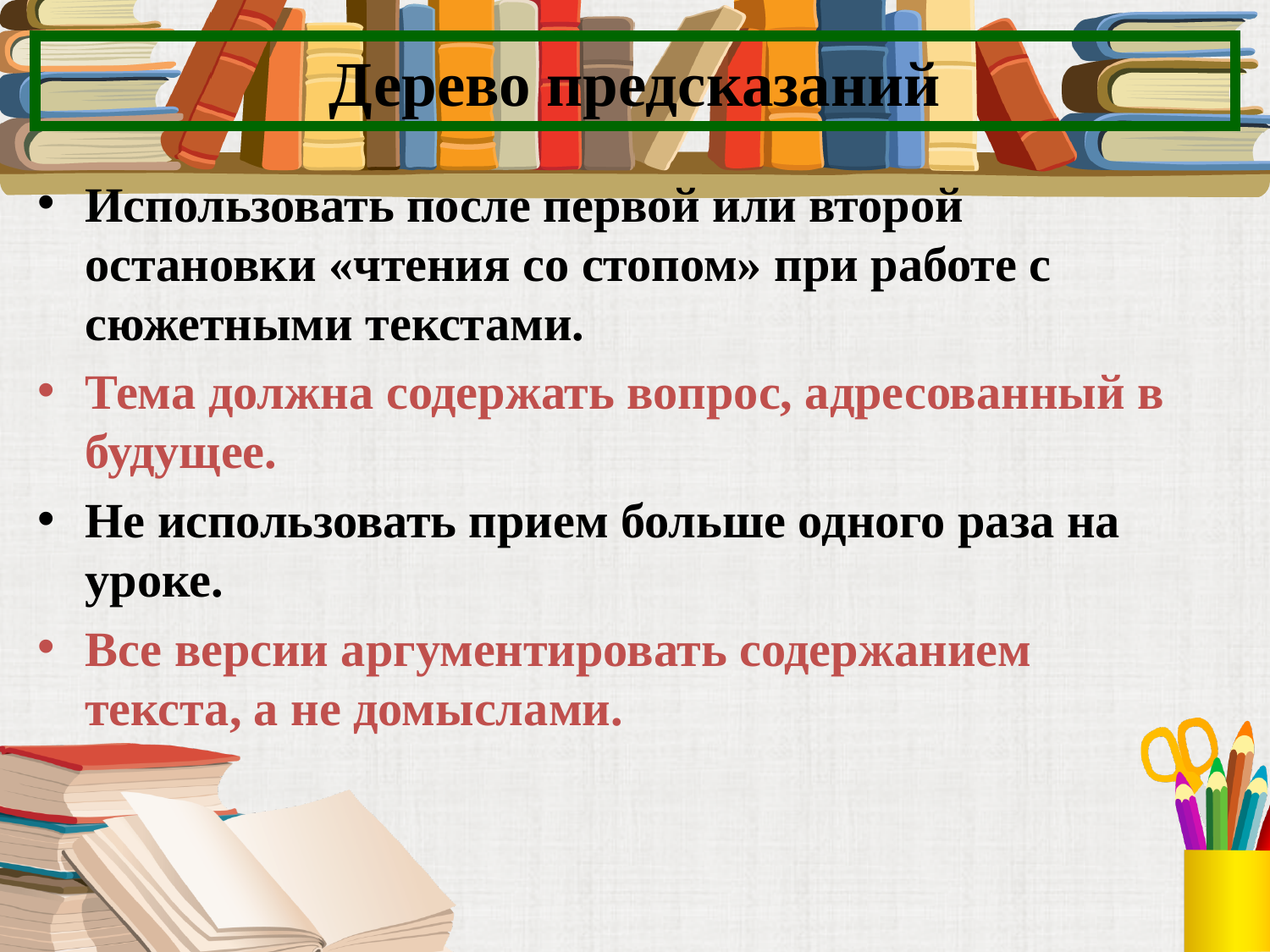

Дерево предсказаний
Использовать после первой или второй остановки «чтения со стопом» при работе с сюжетными текстами.
Тема должна содержать вопрос, адресованный в будущее.
Не использовать прием больше одного раза на уроке.
Все версии аргументировать содержанием текста, а не домыслами.